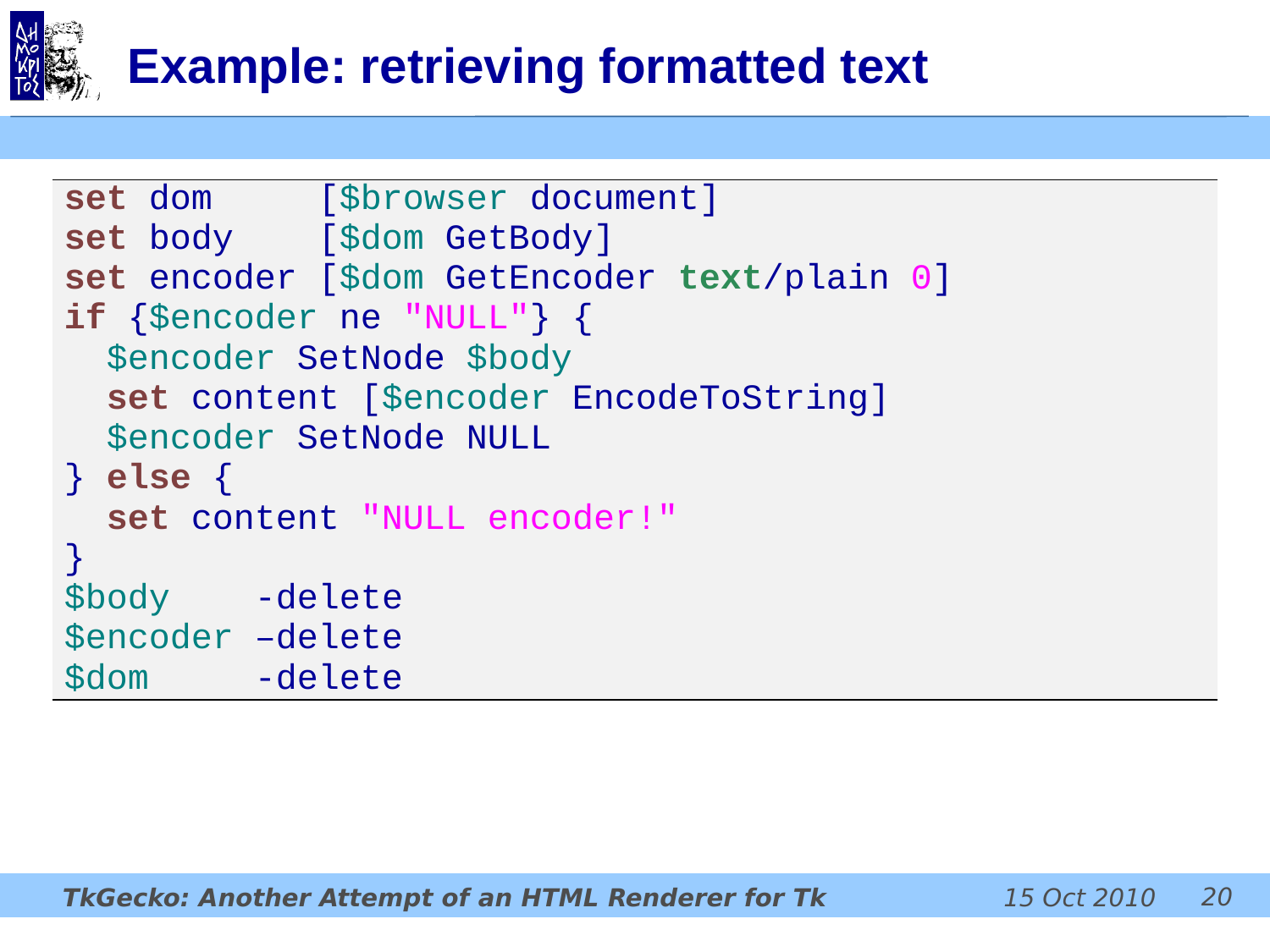

# Example: retrieving formatted text
| set dom [$browser document] set body [$dom GetBody] set encoder [$dom GetEncoder text/plain 0] if {$encoder ne "NULL"} { $encoder SetNode $body set content [$encoder EncodeToString] $encoder SetNode NULL } else { set content "NULL encoder!" } $body -delete $encoder –delete $dom -delete |
| --- |
20
TkGecko: Another Attempt of an HTML Renderer for Tk
15 Oct 2010